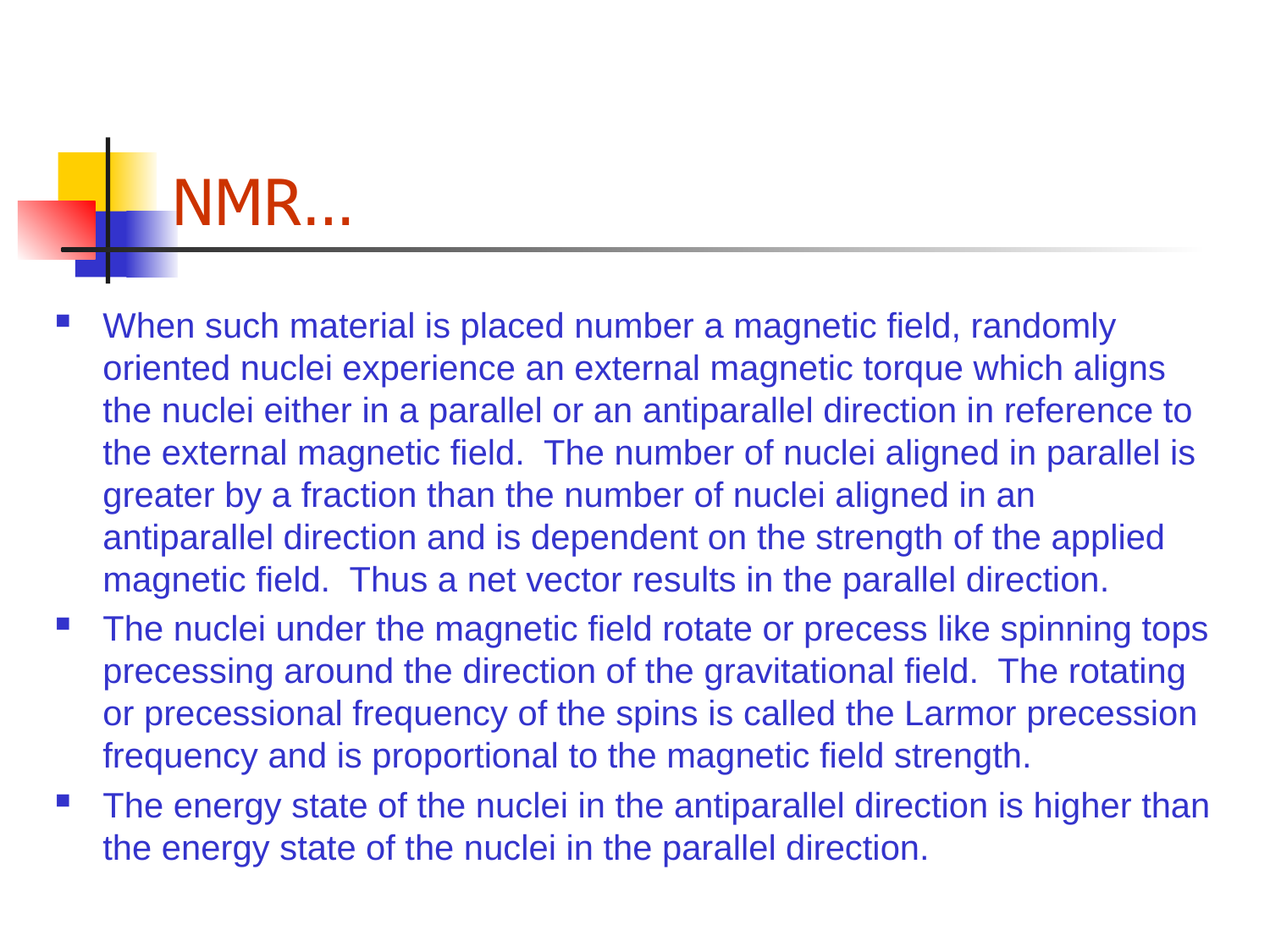

# NMR…
When such material is placed number a magnetic field, randomly oriented nuclei experience an external magnetic torque which aligns the nuclei either in a parallel or an antiparallel direction in reference to the external magnetic field.  The number of nuclei aligned in parallel is greater by a fraction than the number of nuclei aligned in an antiparallel direction and is dependent on the strength of the applied magnetic field.  Thus a net vector results in the parallel direction.
The nuclei under the magnetic field rotate or precess like spinning tops precessing around the direction of the gravitational field.  The rotating or precessional frequency of the spins is called the Larmor precession frequency and is proportional to the magnetic field strength.
The energy state of the nuclei in the antiparallel direction is higher than the energy state of the nuclei in the parallel direction.